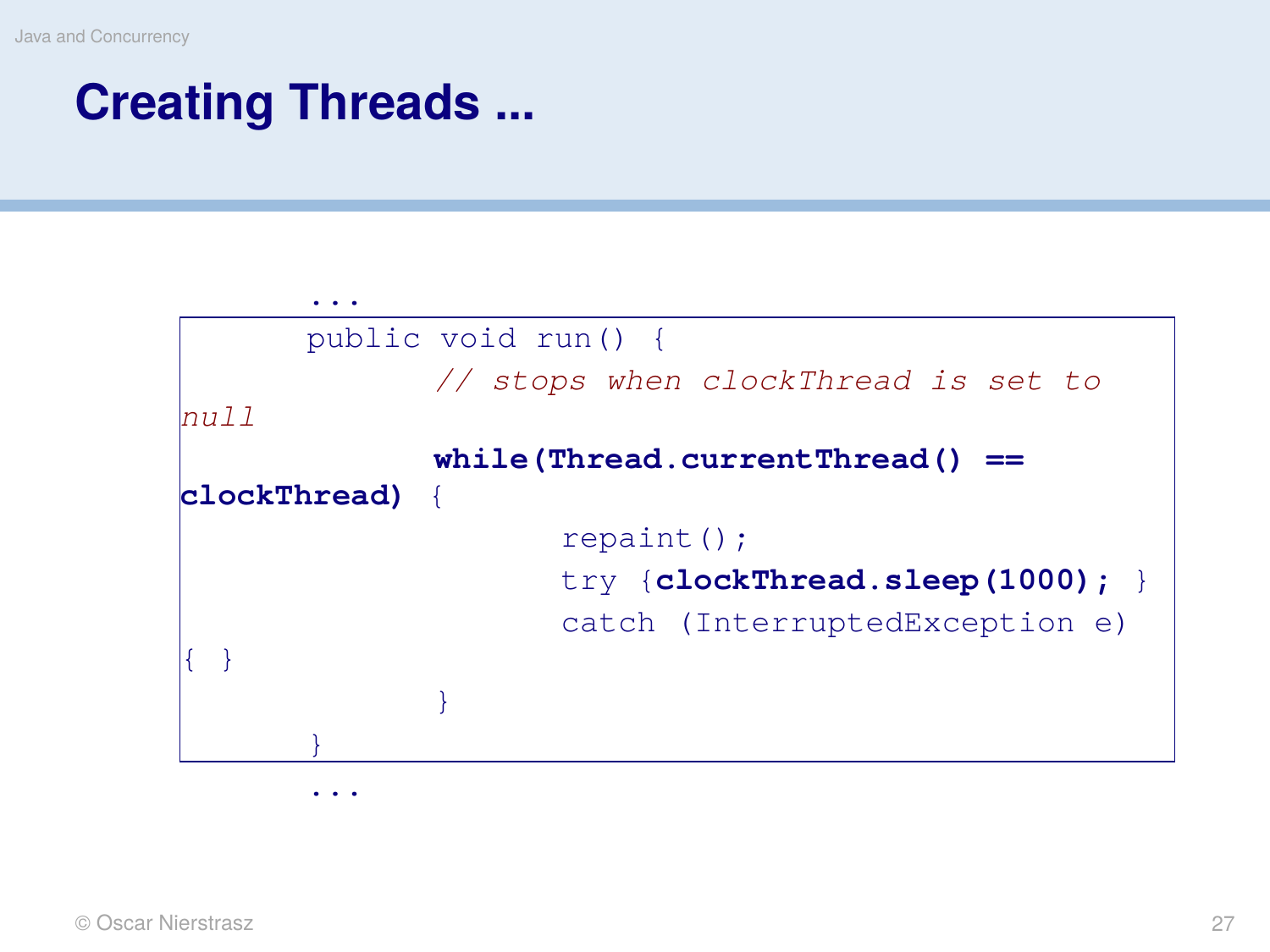

Java and Concurrency
# Creating Threads ...
	...
	public void run() {
		// stops when clockThread is set to null
		while(Thread.currentThread() == clockThread) {
			repaint();
			try {clockThread.sleep(1000); }
			catch (InterruptedException e){ }
		}
	}
	...
© Oscar Nierstrasz
27